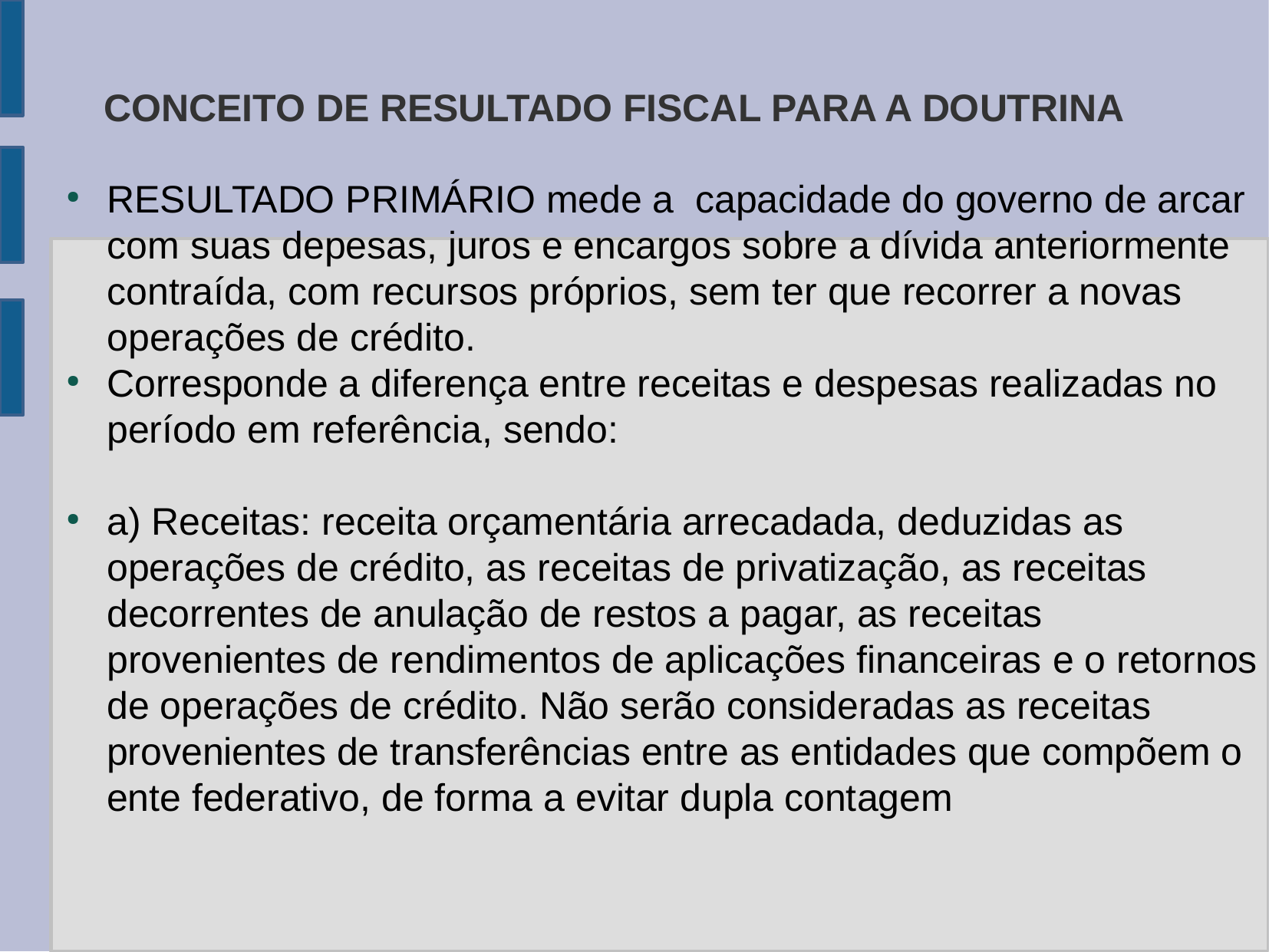

CONCEITO DE RESULTADO FISCAL PARA A DOUTRINA
RESULTADO PRIMÁRIO mede a  capacidade do governo de arcar com suas depesas, juros e encargos sobre a dívida anteriormente contraída, com recursos próprios, sem ter que recorrer a novas operações de crédito.
Corresponde a diferença entre receitas e despesas realizadas no período em referência, sendo:

a) Receitas: receita orçamentária arrecadada, deduzidas as operações de crédito, as receitas de privatização, as receitas decorrentes de anulação de restos a pagar, as receitas provenientes de rendimentos de aplicações financeiras e o retornos de operações de crédito. Não serão consideradas as receitas provenientes de transferências entre as entidades que compõem o ente federativo, de forma a evitar dupla contagem